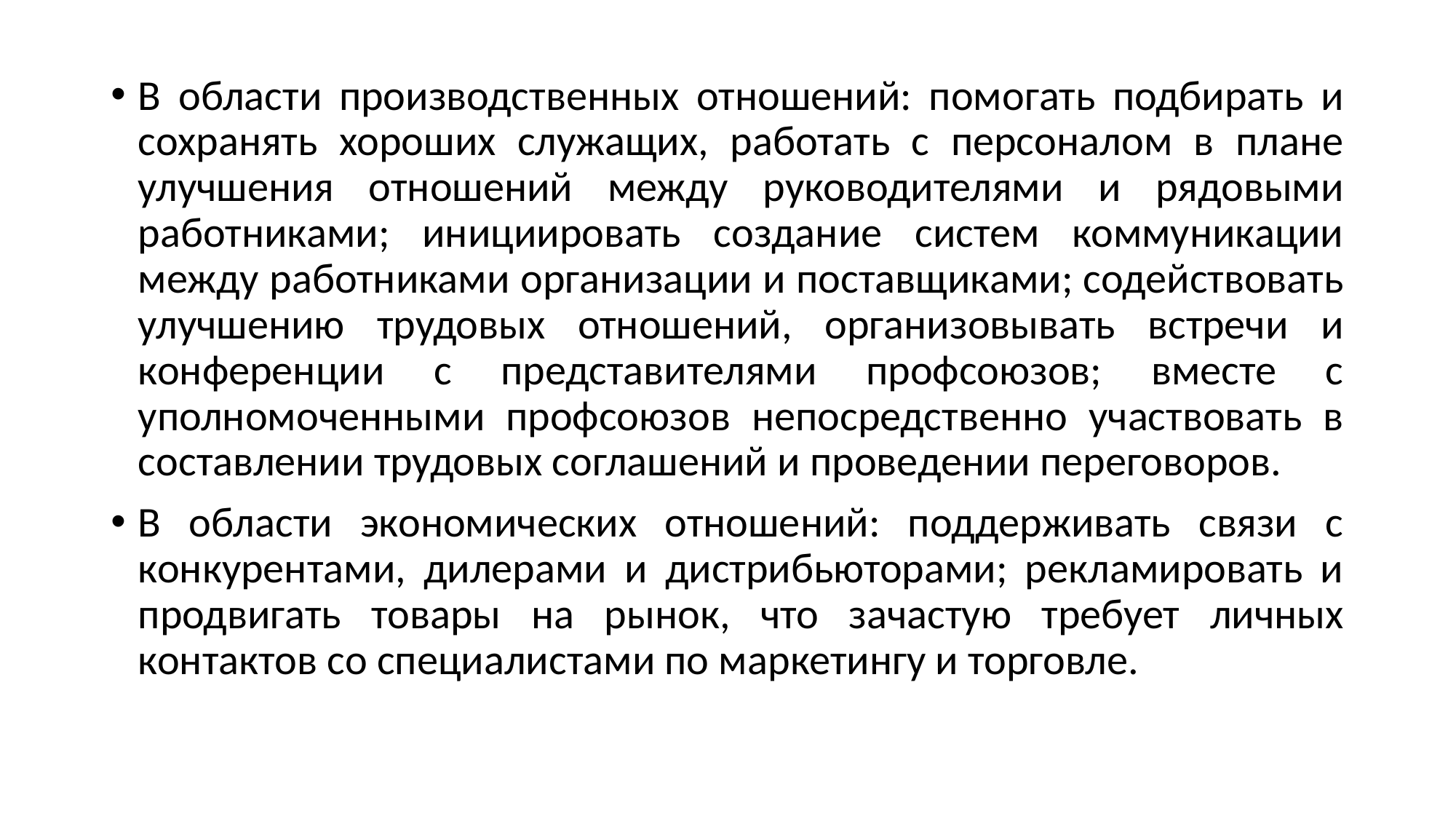

В области производственных отношений: помогать подбирать и сохранять хороших служащих, работать с персоналом в плане улучшения отношений между руководителями и рядовыми работниками; инициировать создание систем коммуникации между работниками организации и поставщиками; содействовать улучшению трудовых отношений, организовывать встречи и конференции с представителями профсоюзов; вместе с уполномоченными профсоюзов непосредственно участвовать в составлении трудовых соглашений и проведении переговоров.
В области экономических отношений: поддерживать связи с конкурентами, дилерами и дистрибьюторами; рекламировать и продвигать товары на рынок, что зачастую требует личных контактов со специалистами по маркетингу и торговле.